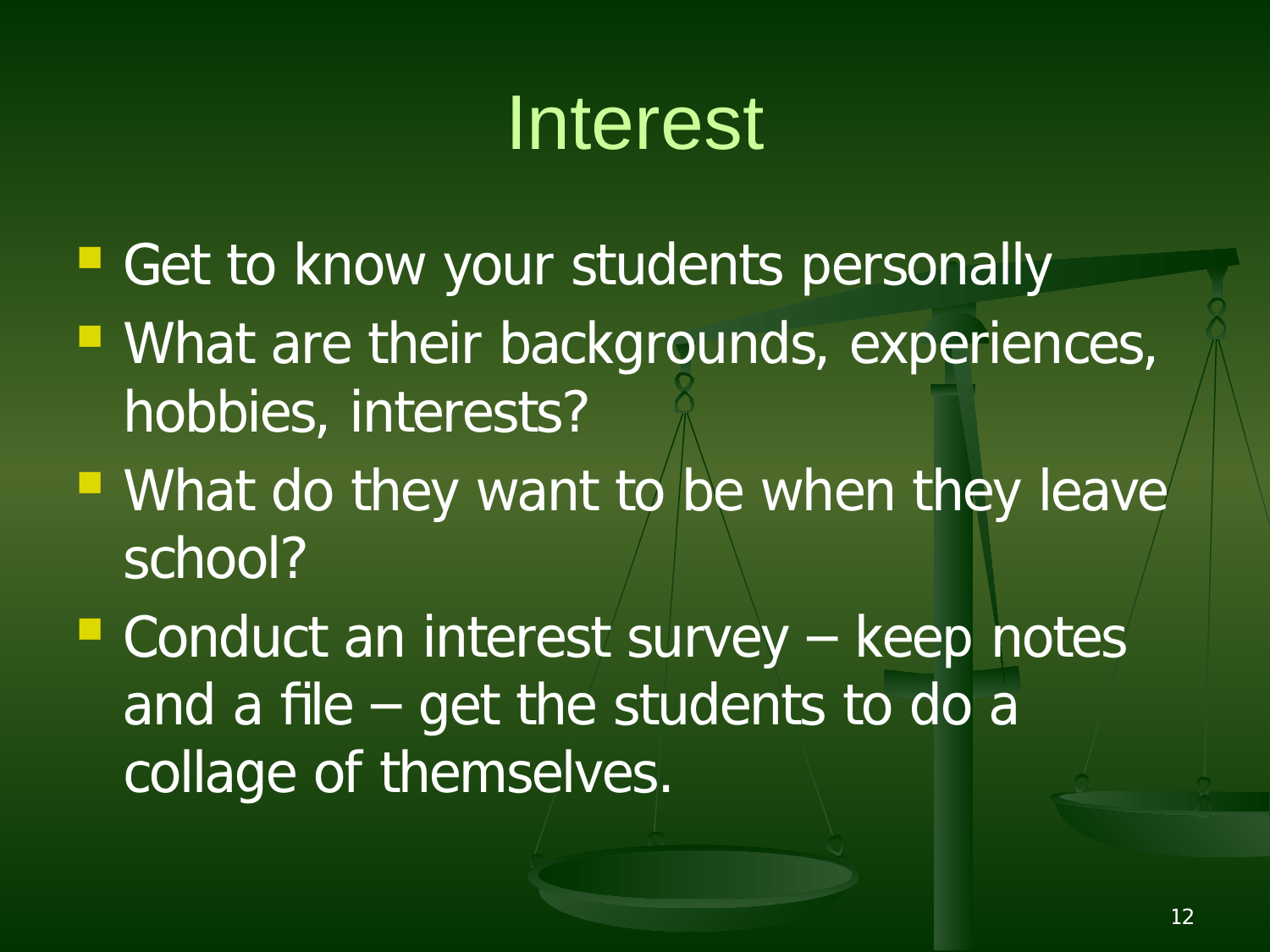

# Interest
Get to know your students personally
What are their backgrounds, experiences, hobbies, interests?
What do they want to be when they leave school?
Conduct an interest survey – keep notes and a file – get the students to do a collage of themselves.
12